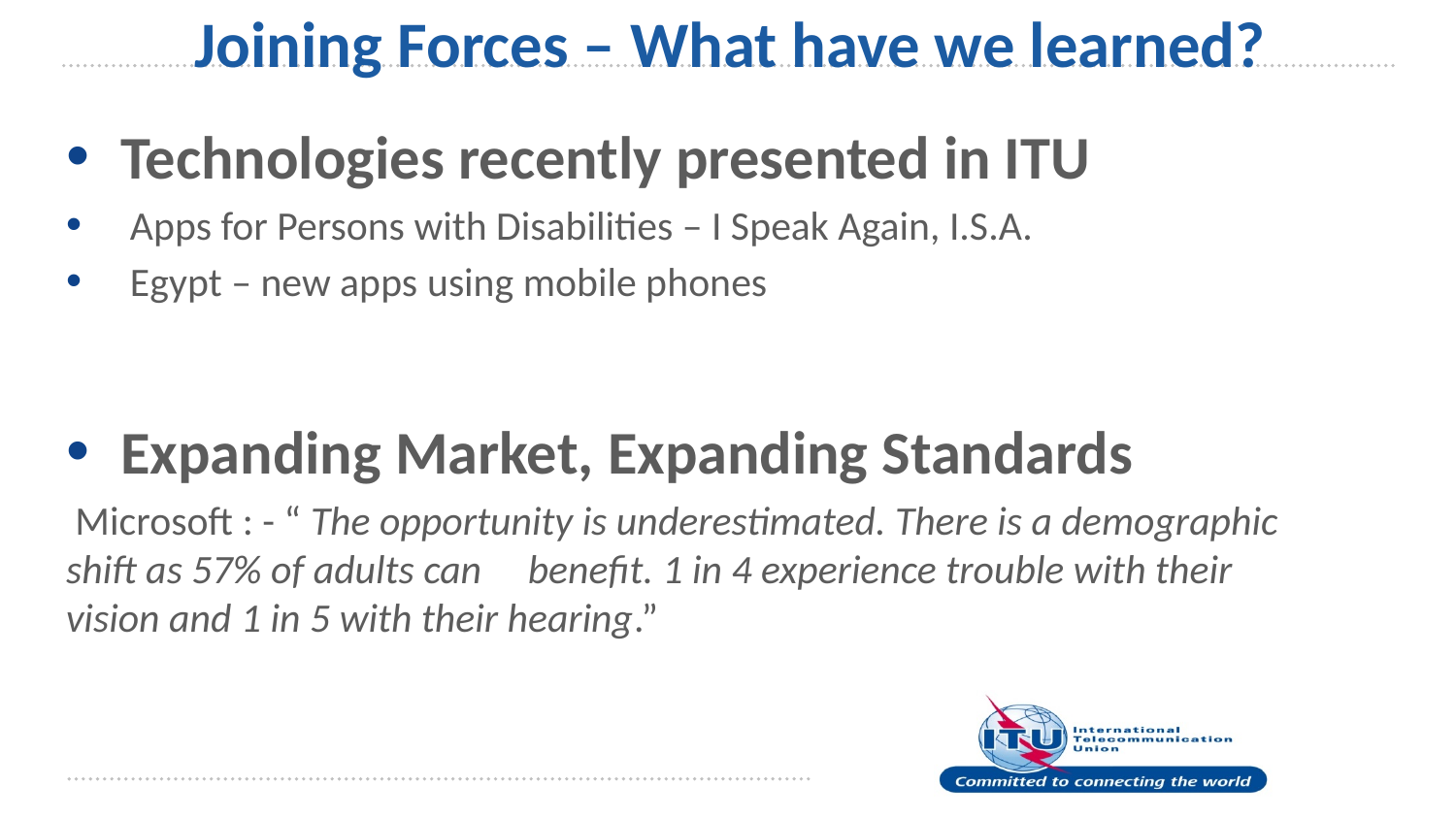

# Joining Forces – What have we learned?
Technologies recently presented in ITU
 Apps for Persons with Disabilities – I Speak Again, I.S.A.
 Egypt – new apps using mobile phones
Expanding Market, Expanding Standards
 Microsoft : - “ The opportunity is underestimated. There is a demographic shift as 57% of adults can     benefit. 1 in 4 experience trouble with their vision and 1 in 5 with their hearing.”